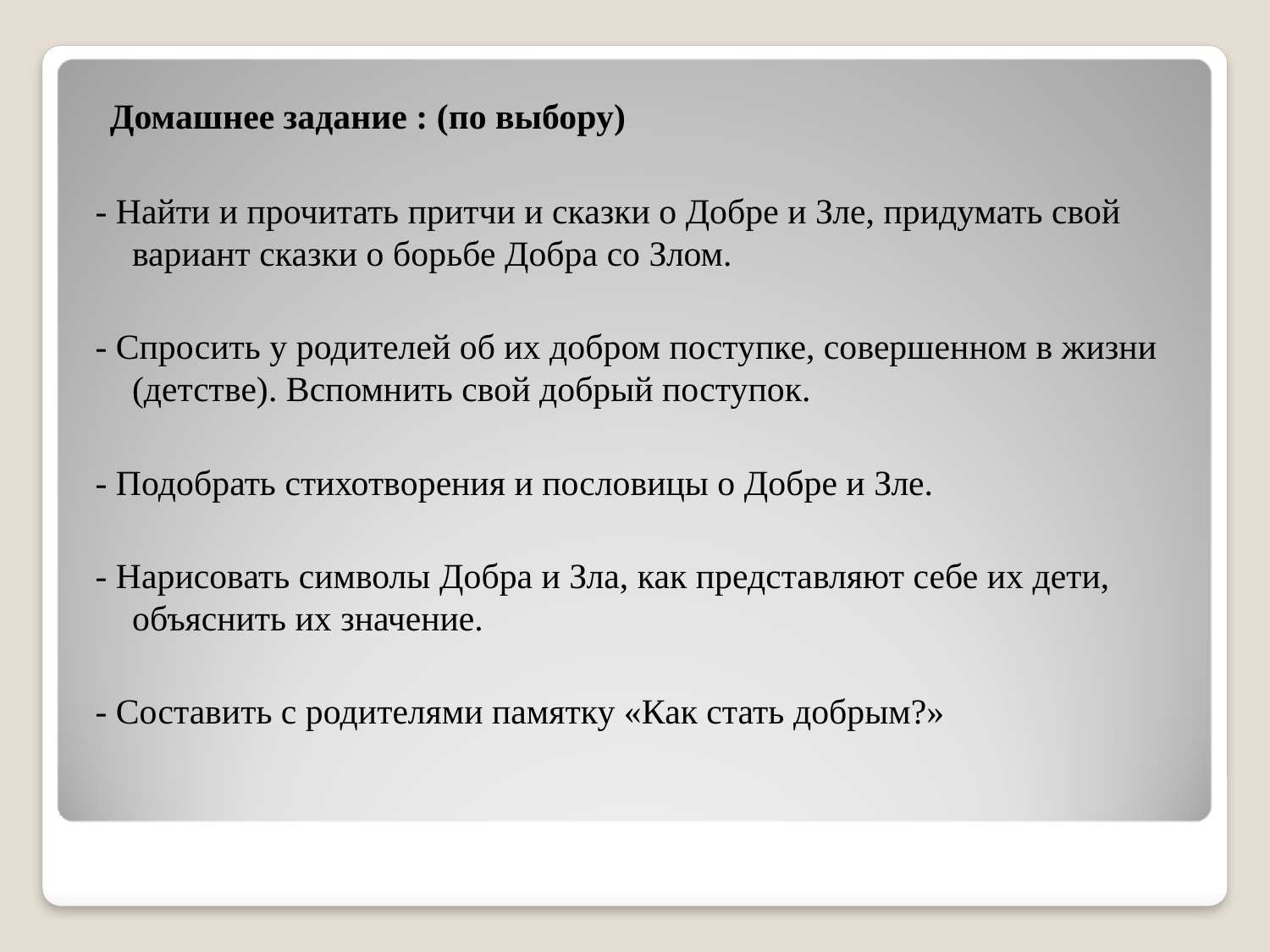

Домашнее задание : (по выбору)

- Найти и прочитать притчи и сказки о Добре и Зле, придумать свой вариант сказки о борьбе Добра со Злом.

- Спросить у родителей об их добром поступке, совершенном в жизни (детстве). Вспомнить свой добрый поступок.

- Подобрать стихотворения и пословицы о Добре и Зле.

- Нарисовать символы Добра и Зла, как представляют себе их дети, объяснить их значение.

- Составить с родителями памятку «Как стать добрым?»

#